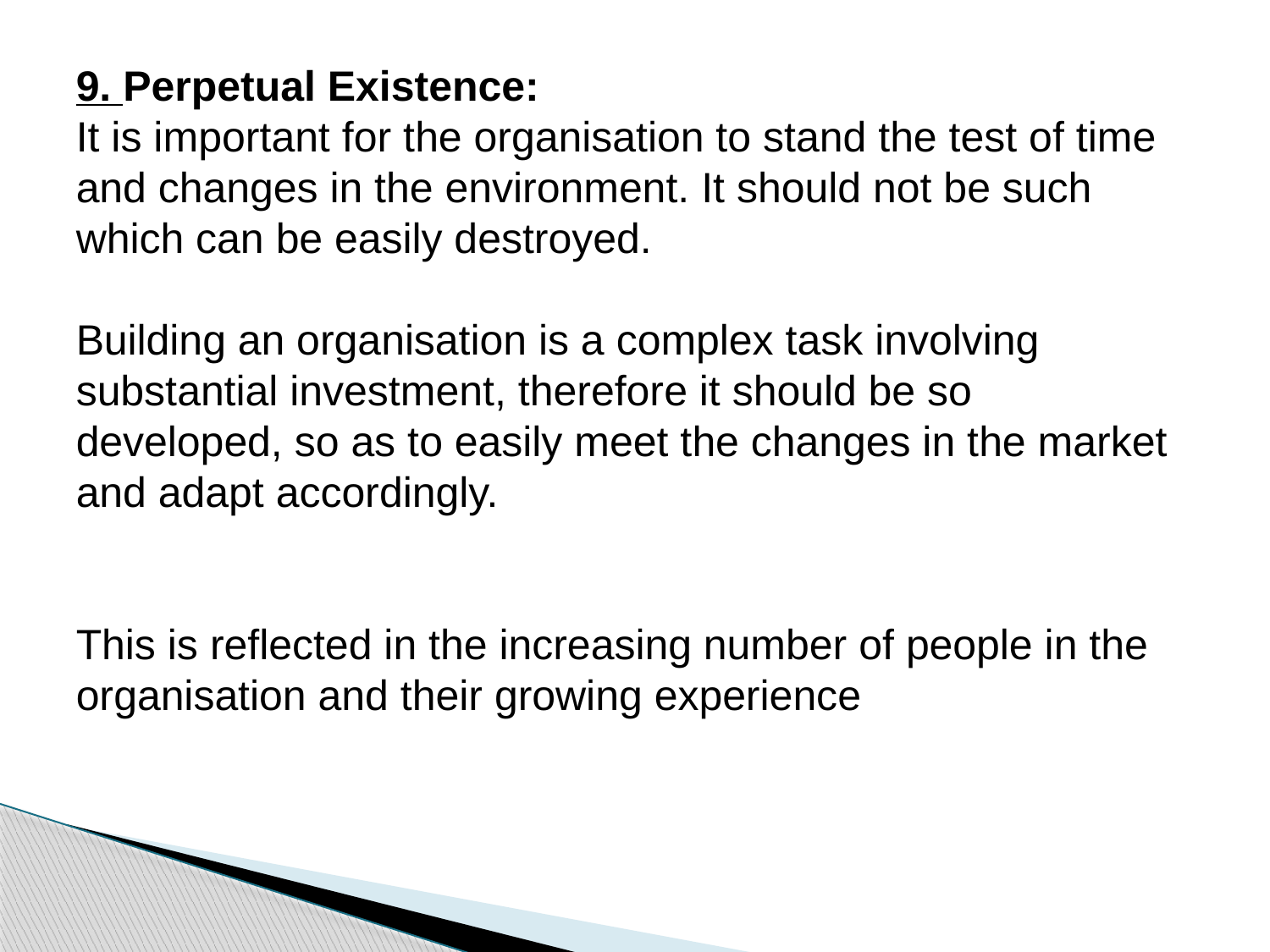

9. Perpetual Existence:
It is important for the organisation to stand the test of time and changes in the environment. It should not be such which can be easily destroyed.

Building an organisation is a complex task involving substantial investment, therefore it should be so developed, so as to easily meet the changes in the market and adapt accordingly.

This is reflected in the increasing number of people in the organisation and their growing experience